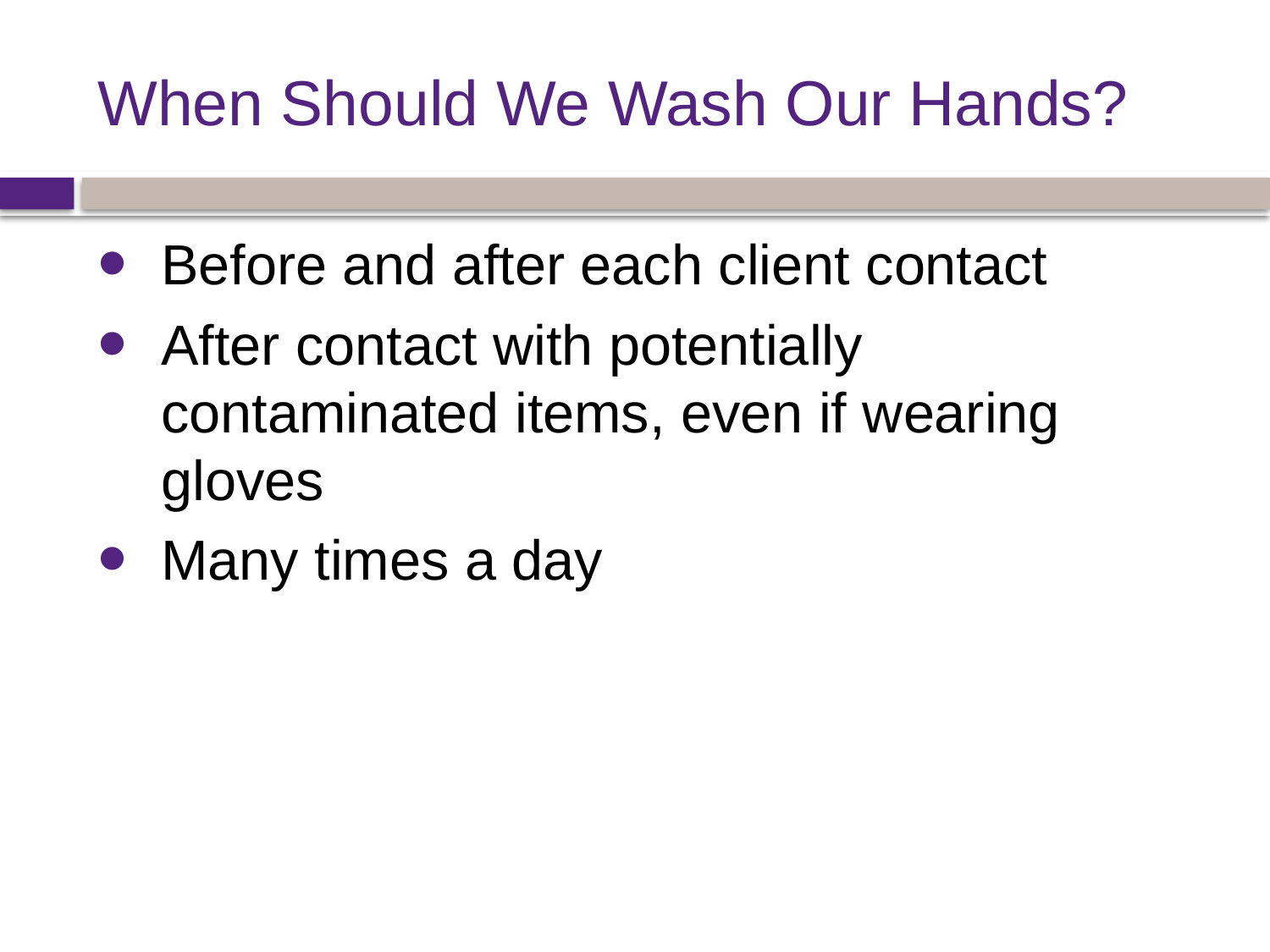

# When Should We Wash Our Hands?
Before and after each client contact
After contact with potentially contaminated items, even if wearing gloves
Many times a day